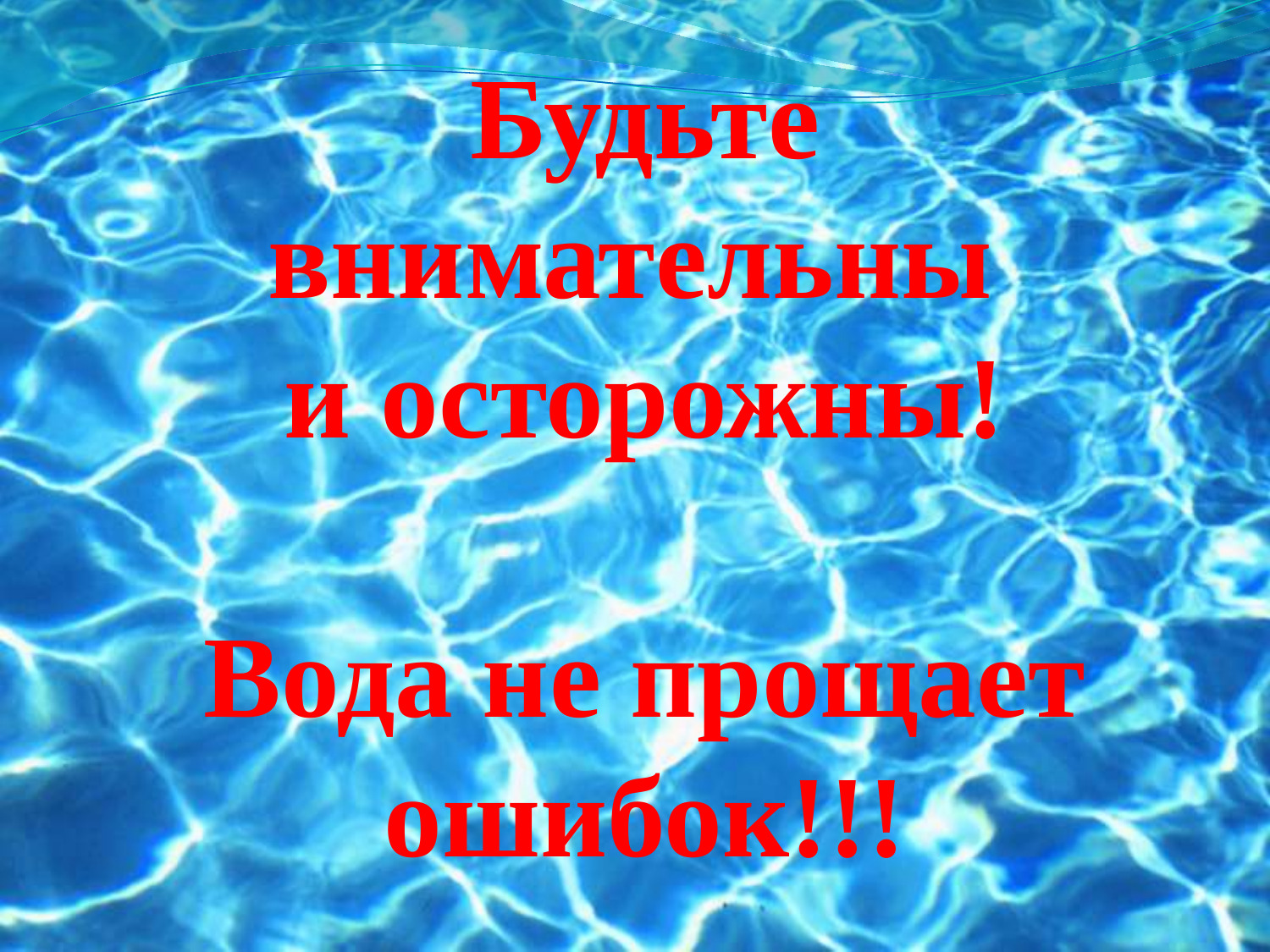

Будьте внимательны
и осторожны!

Вода не прощает ошибок!!!